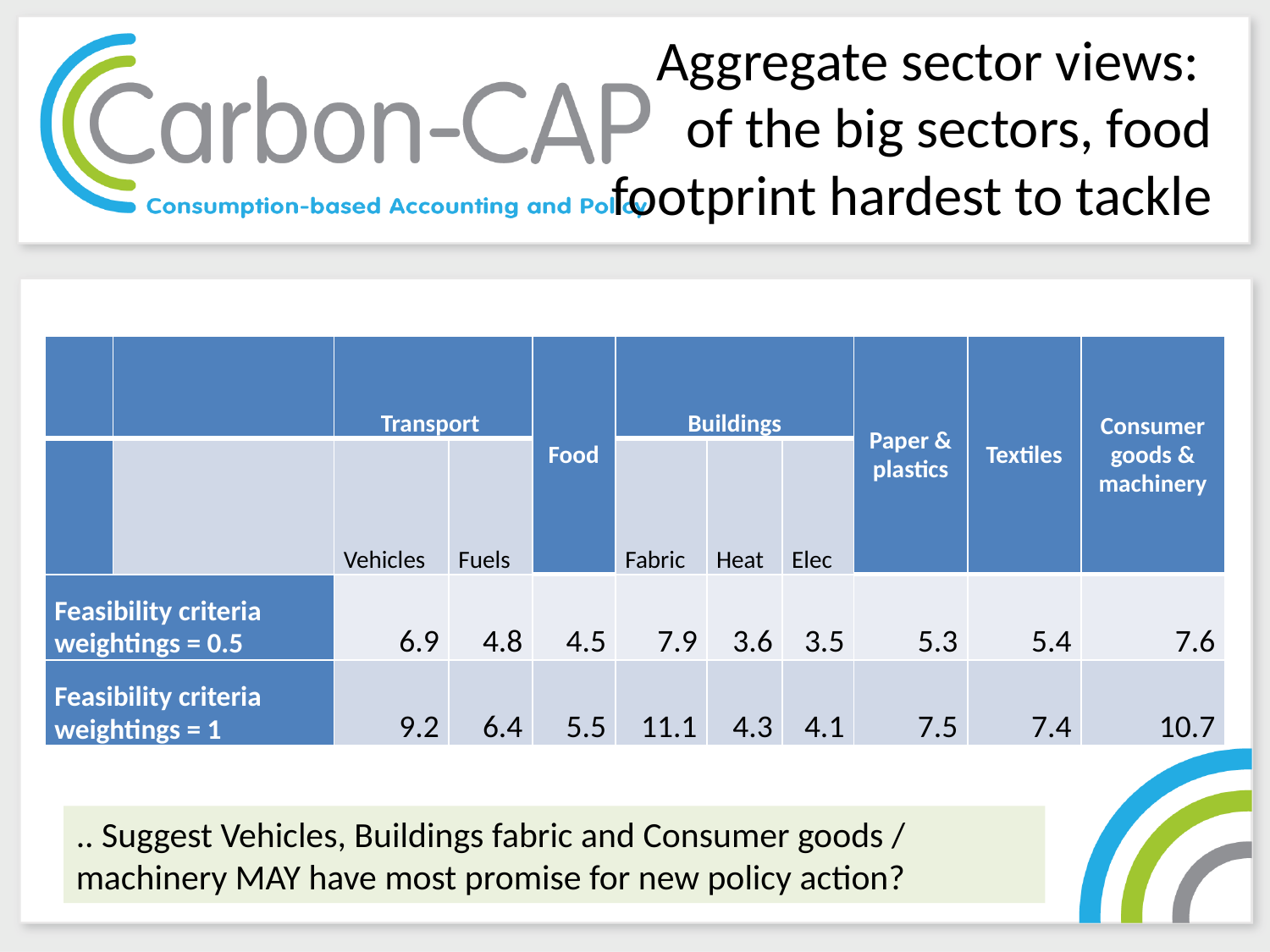

# Aggregate sector views: of the big sectors, food footprint hardest to tackle
|  |  | Transport |  | Food | Buildings |  |  | Paper & plastics | Textiles | Consumer goods & machinery |
| --- | --- | --- | --- | --- | --- | --- | --- | --- | --- | --- |
|  |  | Vehicles | Fuels |  | Fabric | Heat | Elec |  |  |  |
| Feasibility criteria weightings = 0.5 |  | 6.9 | 4.8 | 4.5 | 7.9 | 3.6 | 3.5 | 5.3 | 5.4 | 7.6 |
| Feasibility criteria weightings = 1 |  | 9.2 | 6.4 | 5.5 | 11.1 | 4.3 | 4.1 | 7.5 | 7.4 | 10.7 |
.. Suggest Vehicles, Buildings fabric and Consumer goods / machinery MAY have most promise for new policy action?